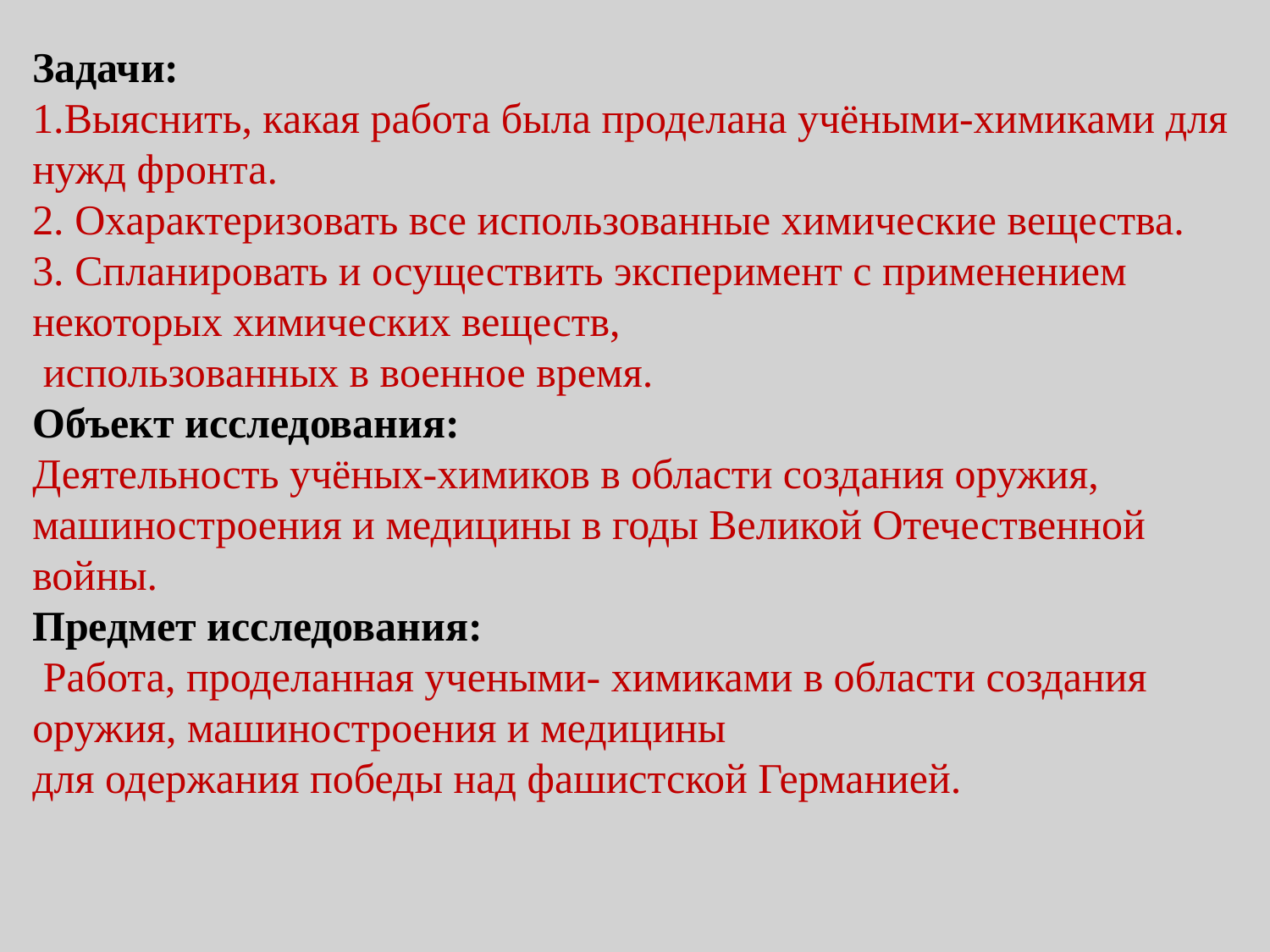

Задачи:
1.Выяснить, какая работа была проделана учёными-химиками для нужд фронта.
2. Охарактеризовать все использованные химические вещества.
3. Спланировать и осуществить эксперимент с применением некоторых химических веществ,
 использованных в военное время.
Объект исследования:
Деятельность учёных-химиков в области создания оружия, машиностроения и медицины в годы Великой Отечественной войны.
Предмет исследования:
 Работа, проделанная учеными- химиками в области создания оружия, машиностроения и медицины
для одержания победы над фашистской Германией.